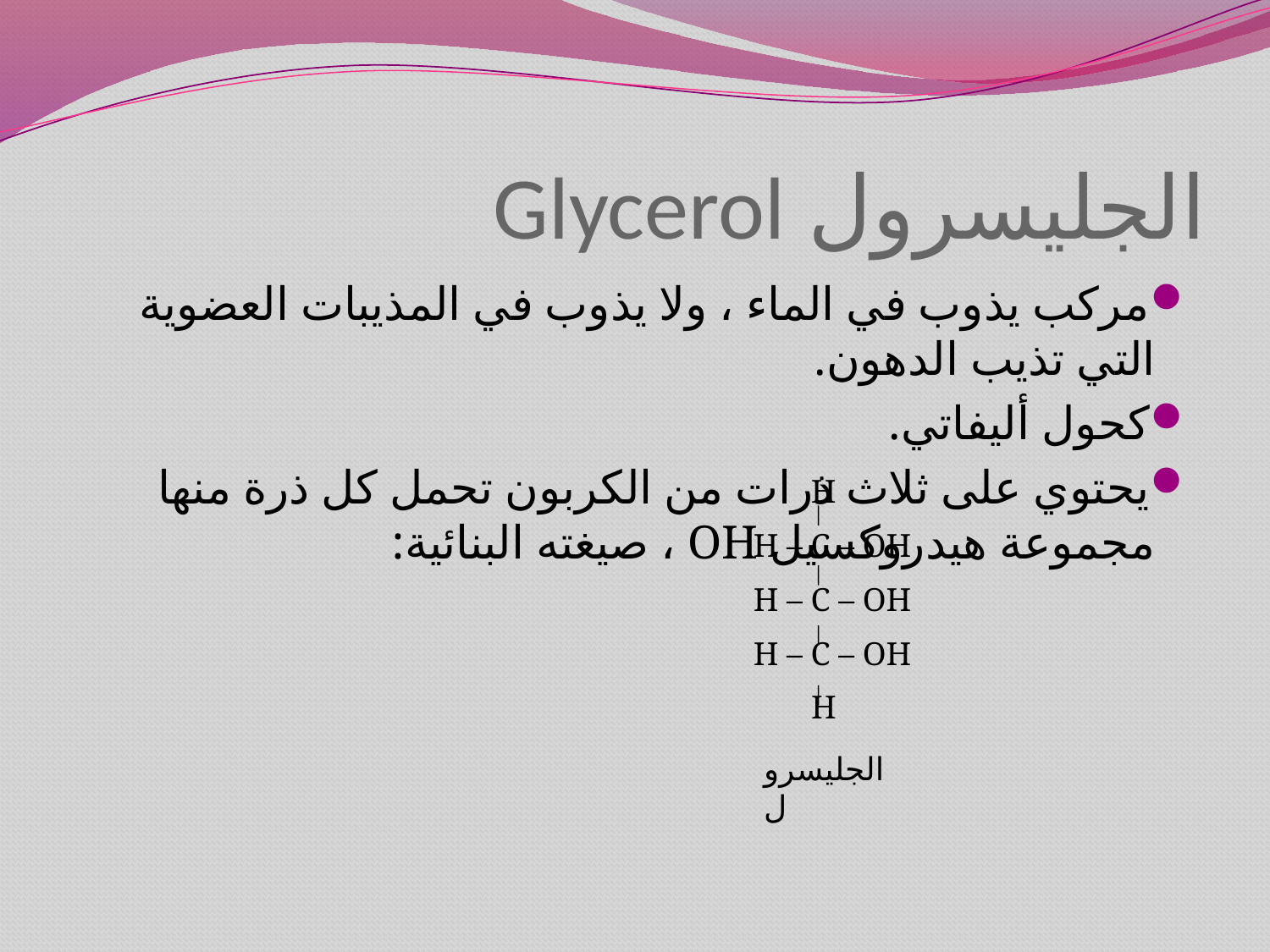

# الجليسرول Glycerol
مركب يذوب في الماء ، ولا يذوب في المذيبات العضوية التي تذيب الدهون.
كحول أليفاتي.
يحتوي على ثلاث ذرات من الكربون تحمل كل ذرة منها مجموعة هيدروكسيل OH ، صيغته البنائية:

       H
H – C – OH
H – C – OH
H – C – OH
       H

الجليسرول